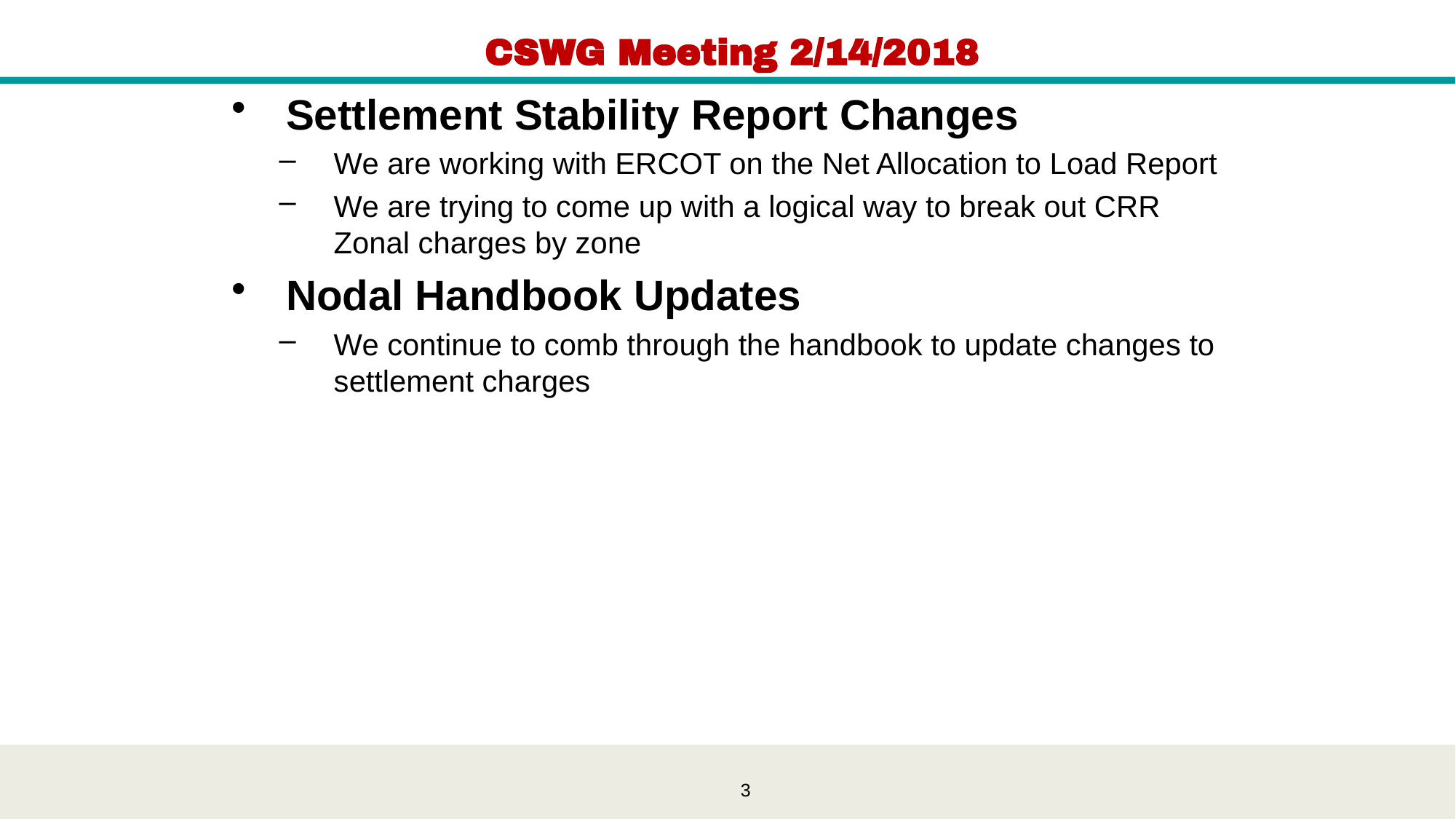

# CSWG Meeting 2/14/2018
Settlement Stability Report Changes
We are working with ERCOT on the Net Allocation to Load Report
We are trying to come up with a logical way to break out CRR Zonal charges by zone
Nodal Handbook Updates
We continue to comb through the handbook to update changes to settlement charges